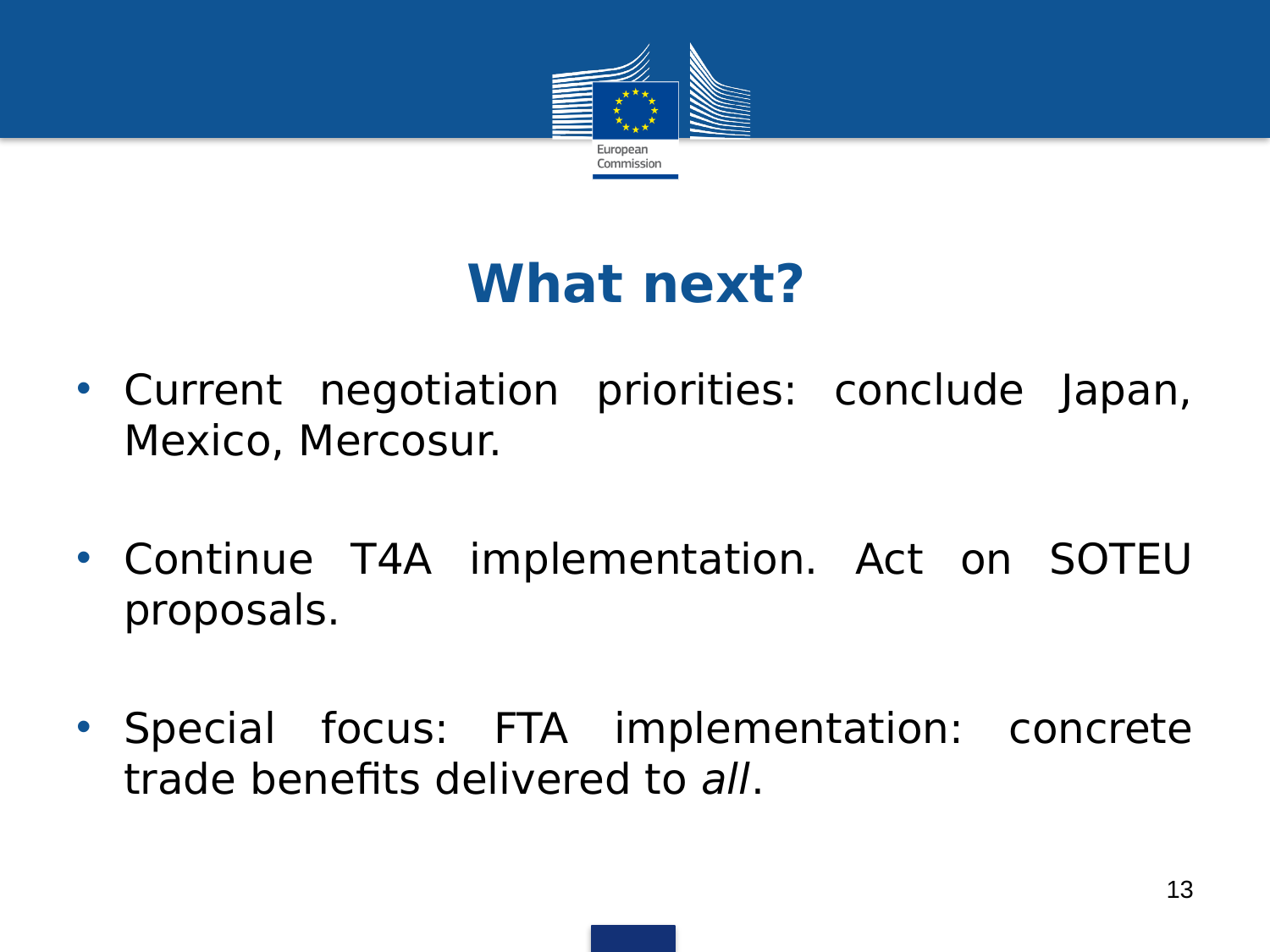

# What next?
Current negotiation priorities: conclude Japan, Mexico, Mercosur.

Continue T4A implementation. Act on SOTEU proposals.

Special focus: FTA implementation: concrete trade benefits delivered to all.

13